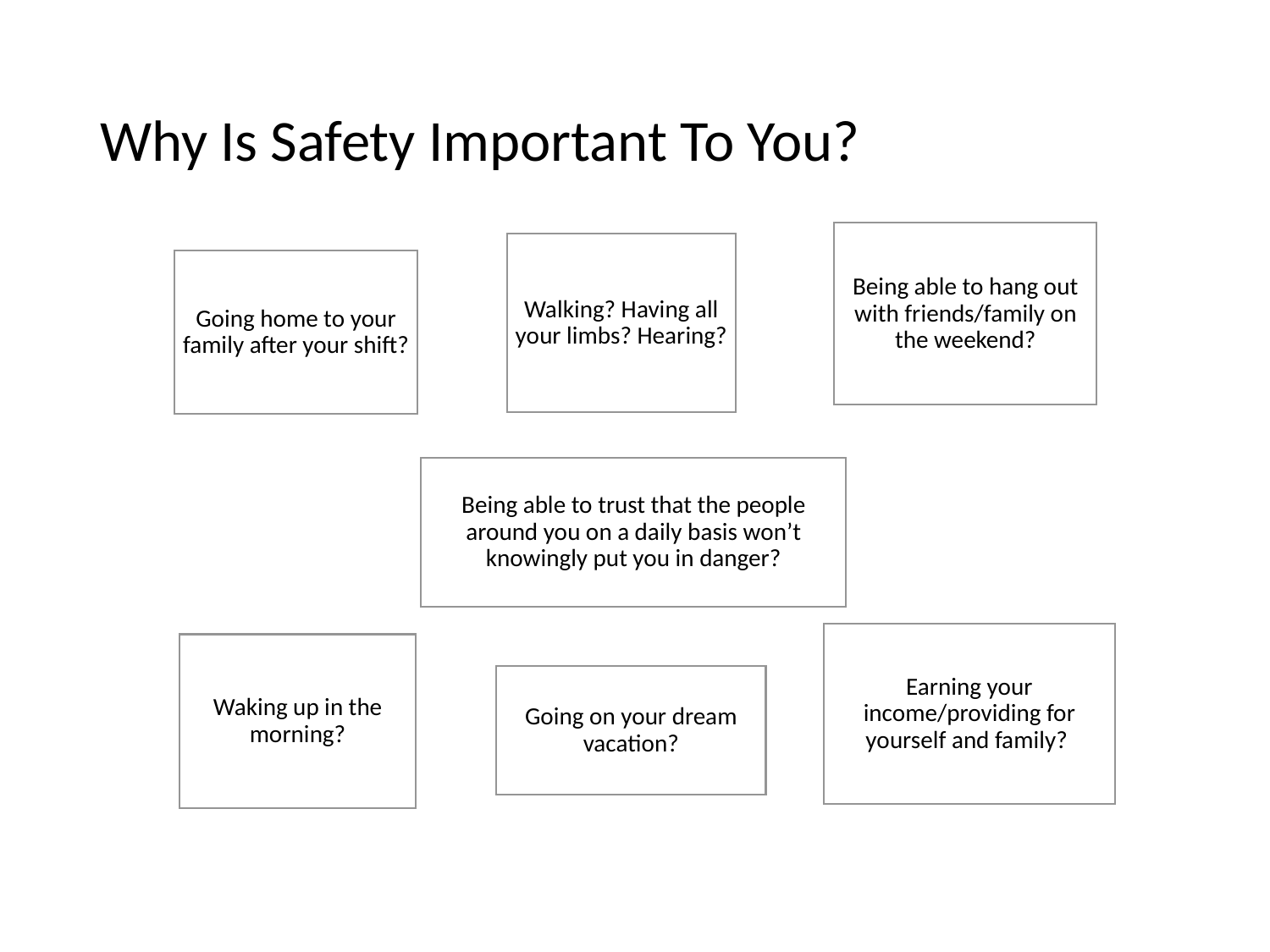

# Why Is Safety Important To You?
Going home to your family after your shift?
Being able to hang out with friends/family on the weekend?
Earning your income/providing for yourself and family?
Walking? Having all your limbs? Hearing?
Being able to trust that the people around you on a daily basis won’t knowingly put you in danger?
Waking up in the morning?
Going on your dream vacation?